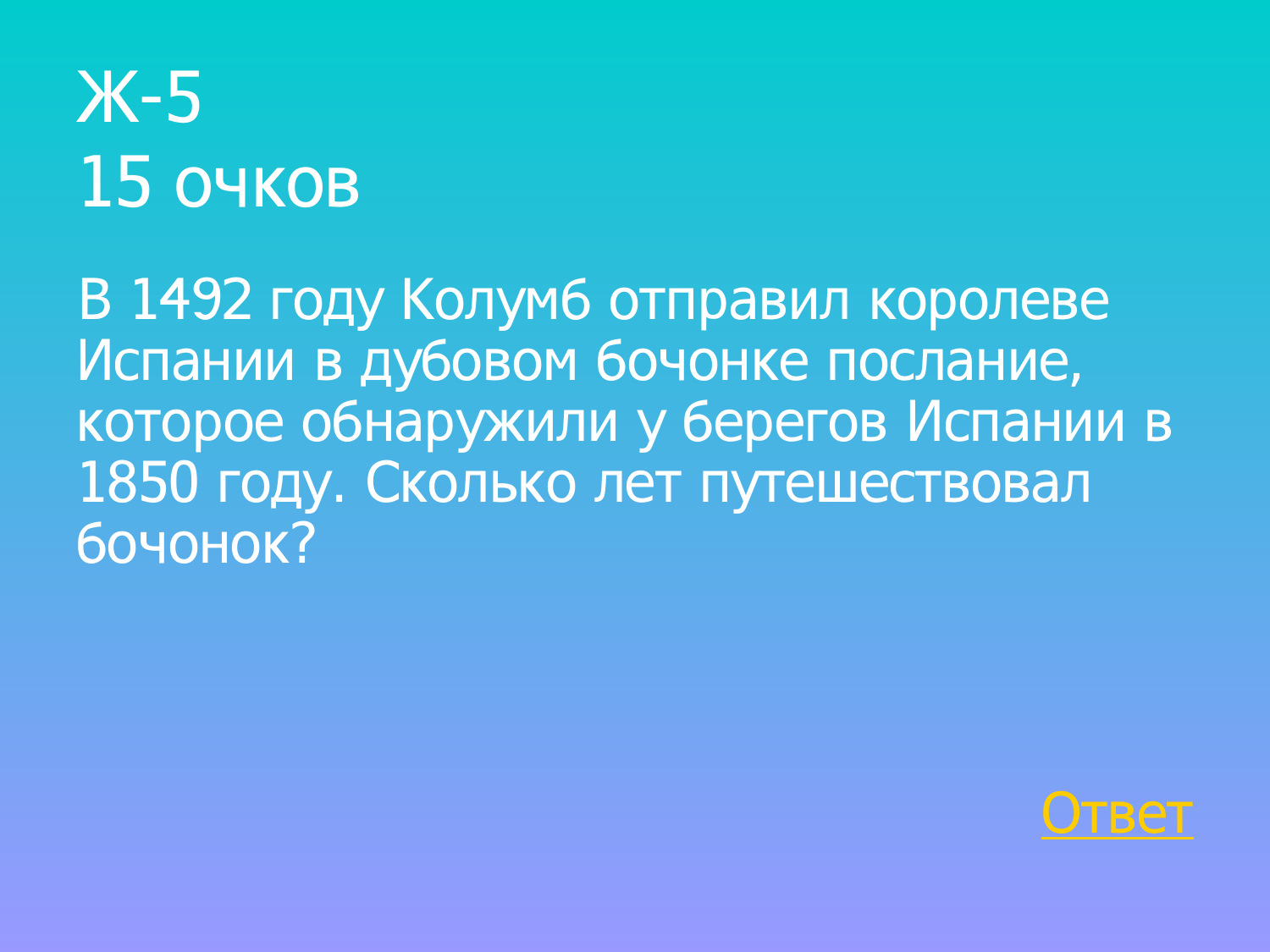

# Ж-5 15 очков
В 1492 году Колумб отправил королеве Испании в дубовом бочонке послание, которое обнаружили у берегов Испании в 1850 году. Сколько лет путешествовал бочонок?

Ответ